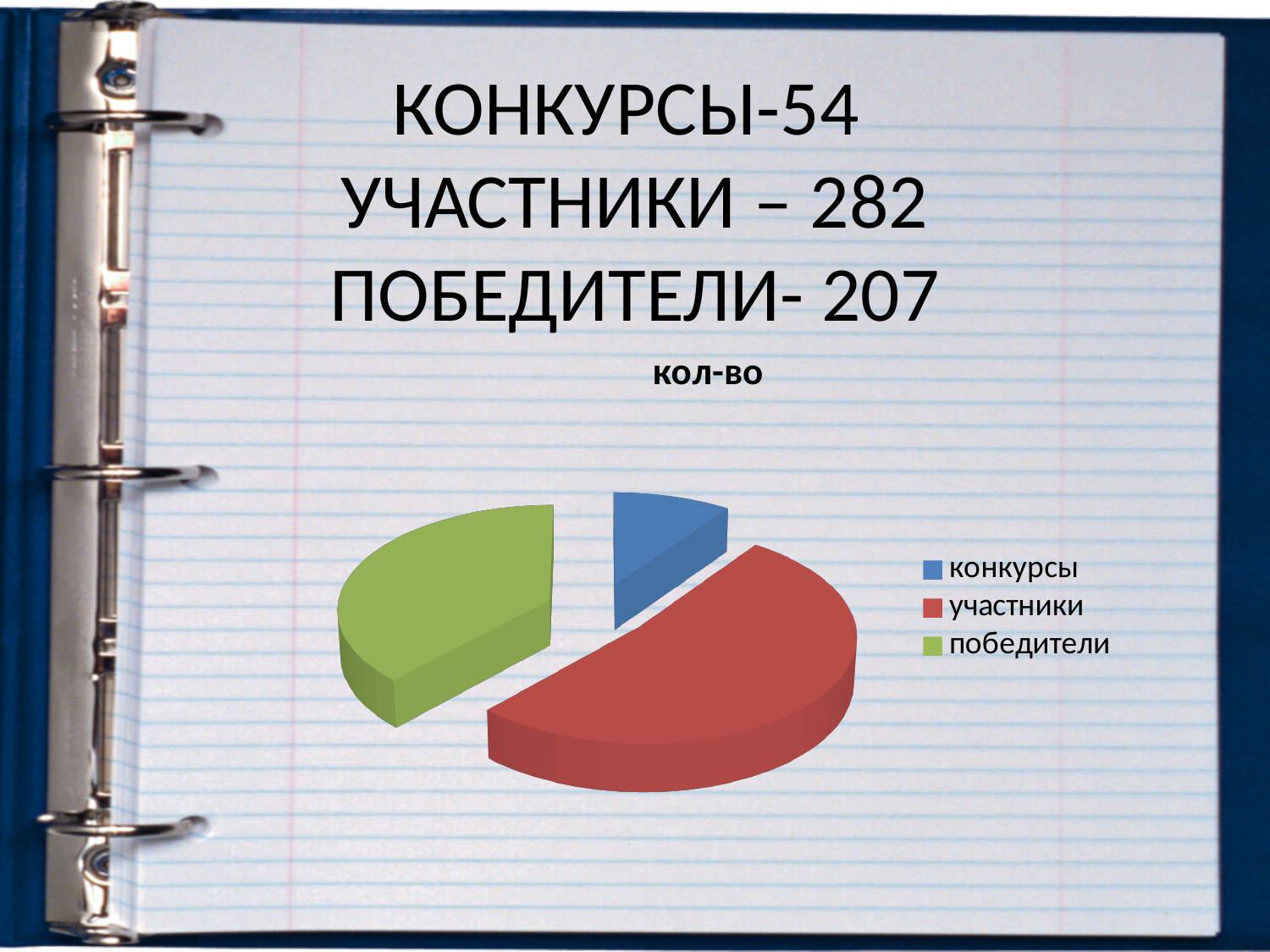

# КОНКУРСЫ-54 УЧАСТНИКИ – 282 ПОБЕДИТЕЛИ- 207

[unsupported chart]